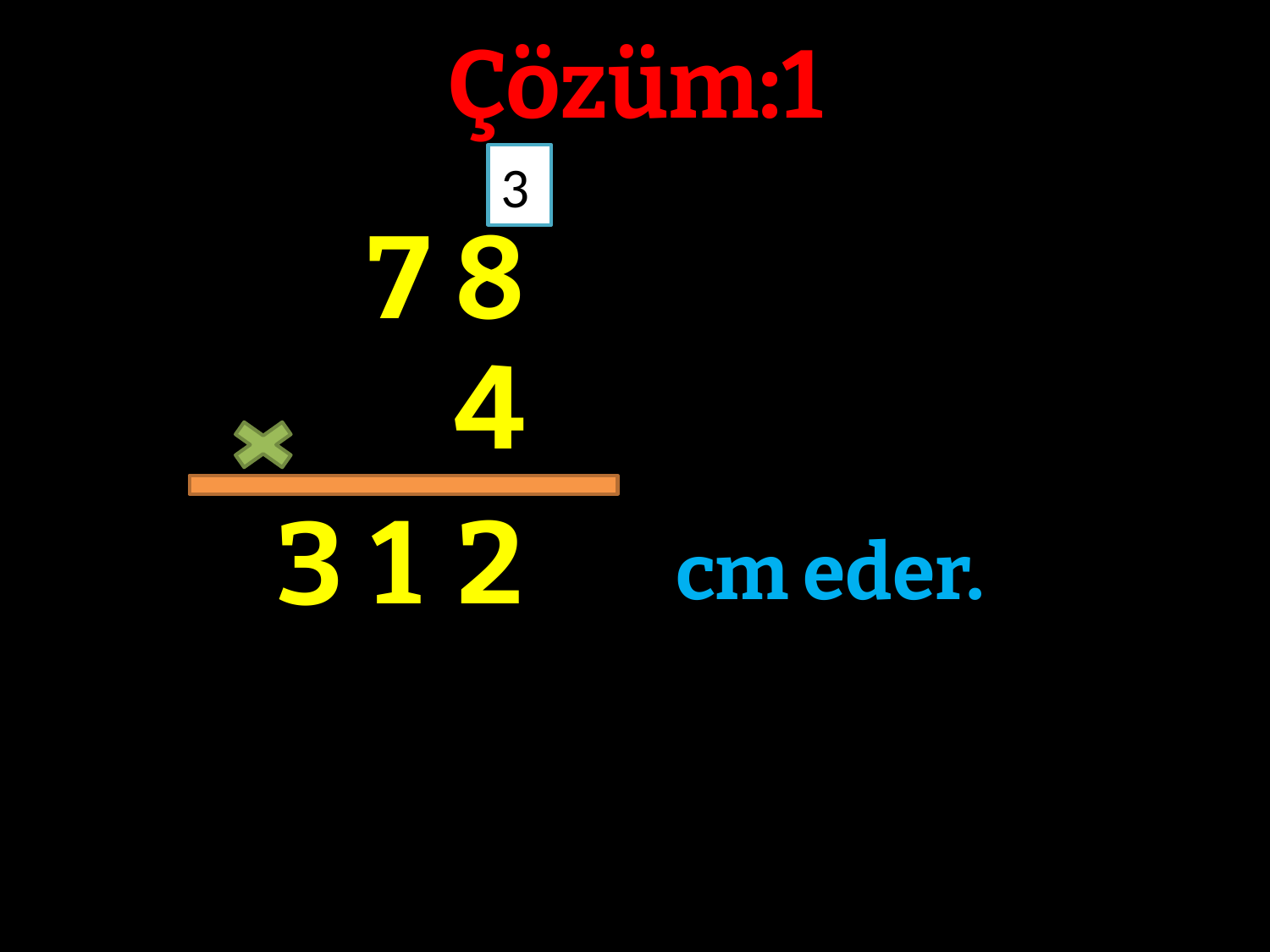

Çözüm:1
3
7
8
#
4

1
2
3
cm eder.